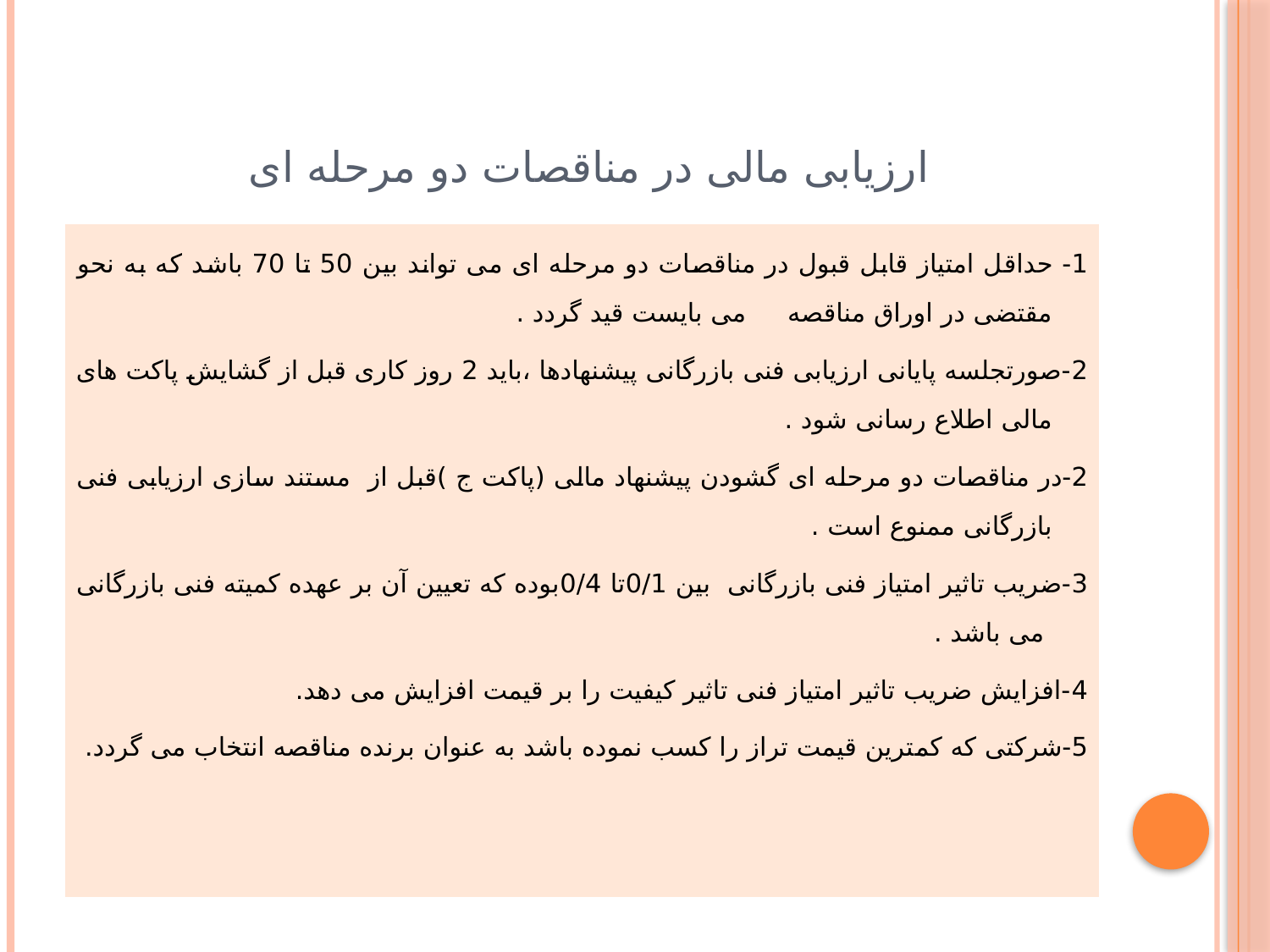

# ارزیابی مالی در مناقصات دو مرحله ای
1- حداقل امتیاز قابل قبول در مناقصات دو مرحله ای می تواند بین 50 تا 70 باشد که به نحو مقتضی در اوراق مناقصه     می بایست قید گردد .
2-صورتجلسه پایانی ارزیابی فنی بازرگانی پیشنهادها ،باید 2 روز کاری قبل از گشایش پاکت های مالی اطلاع رسانی شود .
2-در مناقصات دو مرحله ای گشودن پیشنهاد مالی (پاکت ج )قبل از  مستند سازی ارزیابی فنی بازرگانی ممنوع است .
3-ضریب تاثیر امتیاز فنی بازرگانی  بین 0/1تا 0/4بوده که تعیین آن بر عهده کمیته فنی بازرگانی  می باشد .
4-افزایش ضریب تاثیر امتیاز فنی تاثیر کیفیت را بر قیمت افزایش می دهد.
5-شرکتی که کمترین قیمت تراز را کسب نموده باشد به عنوان برنده مناقصه انتخاب می گردد.